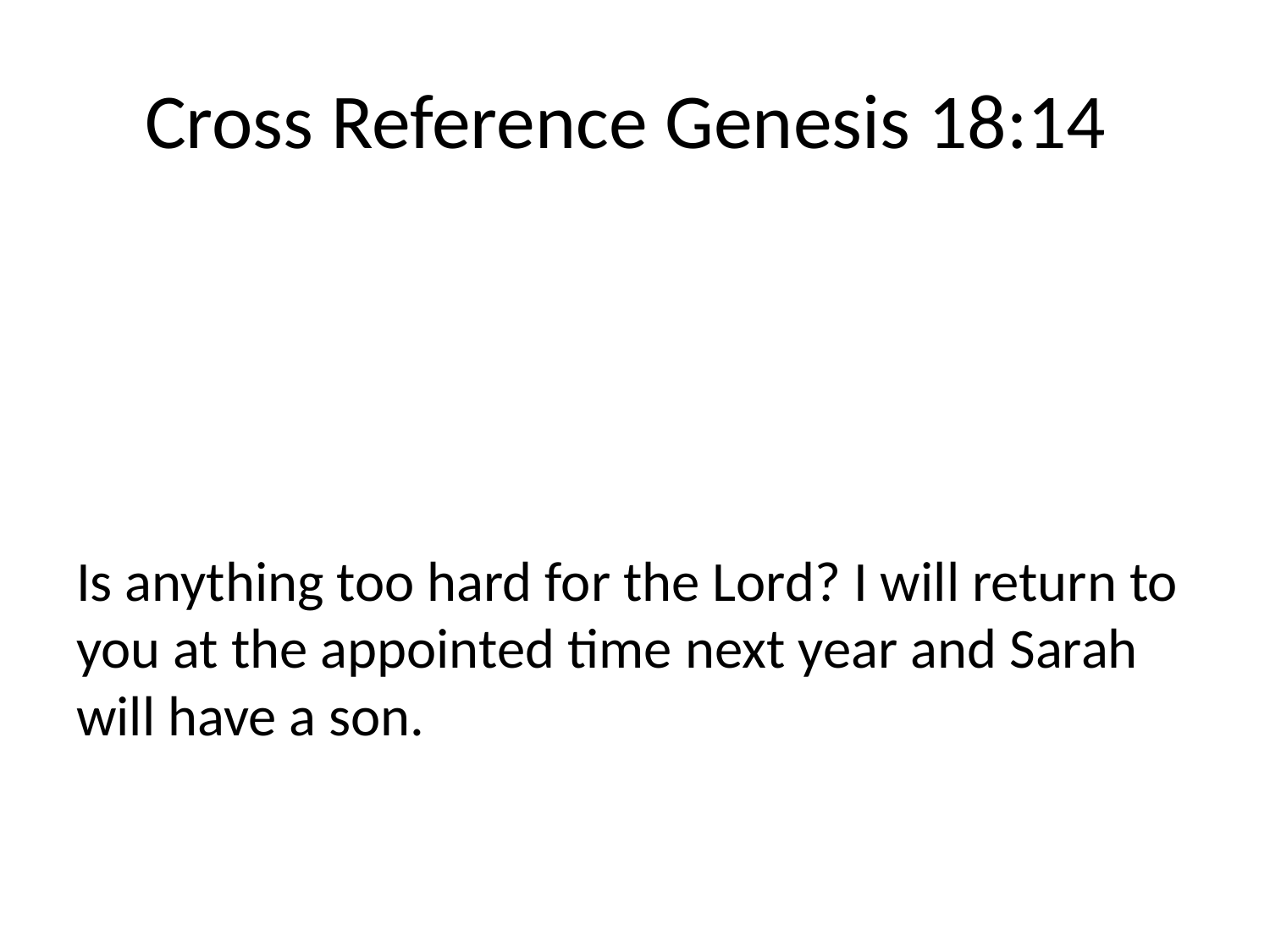

# Cross Reference Genesis 18:14

Is anything too hard for the Lord? I will return to you at the appointed time next year and Sarah will have a son.